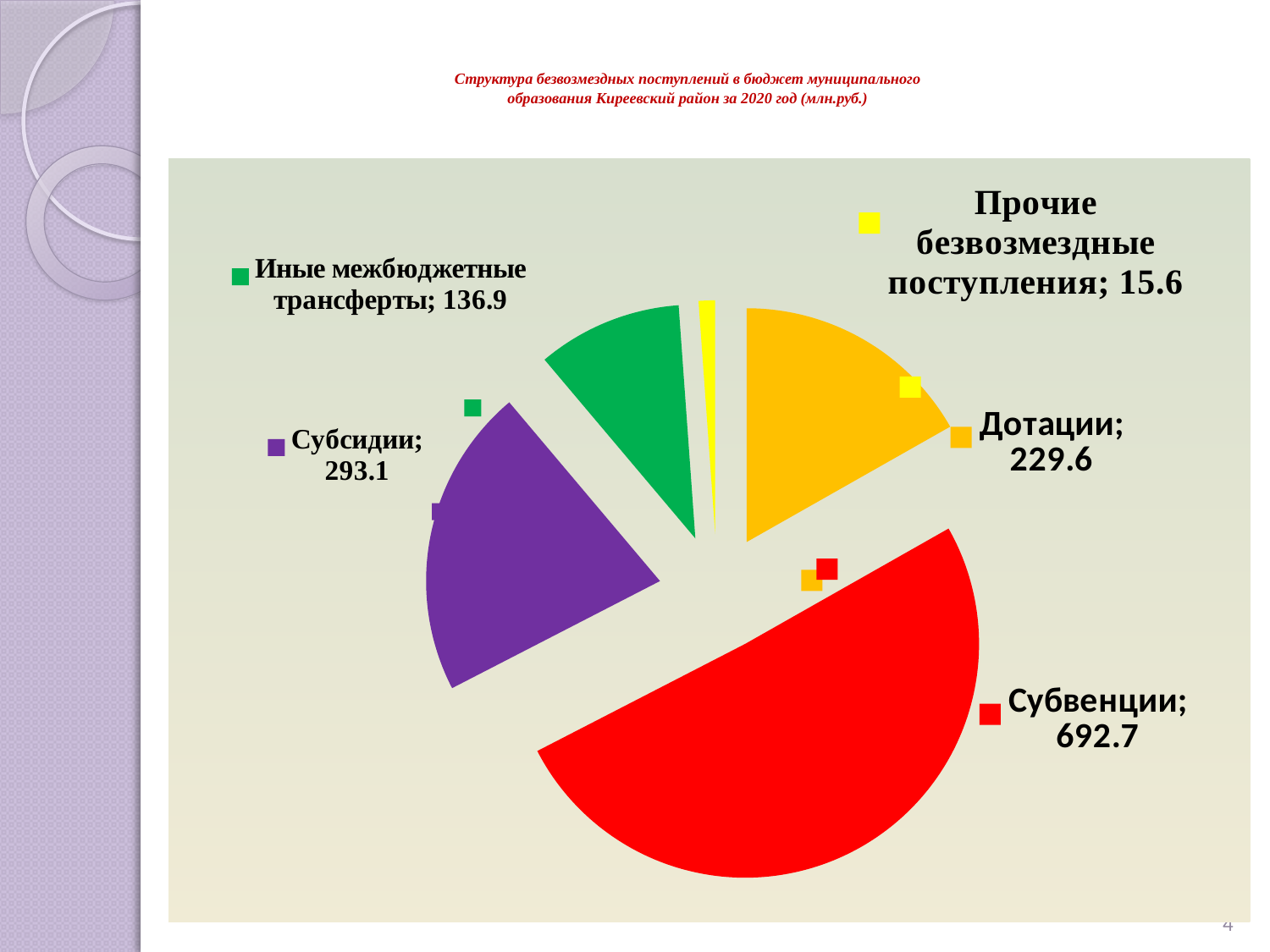

# Структура безвозмездных поступлений в бюджет муниципального образования Киреевский район за 2020 год (млн.руб.)

### Chart

| Category | Столбец1 |
|---|---|
| Дотации | 229.6 |
| Субвенции | 692.7 |
| Субсидии | 293.1 |
| Иные межбюджетные трансферты | 136.9 |
| Прочие безвозмездные поступления | 15.6 |
4